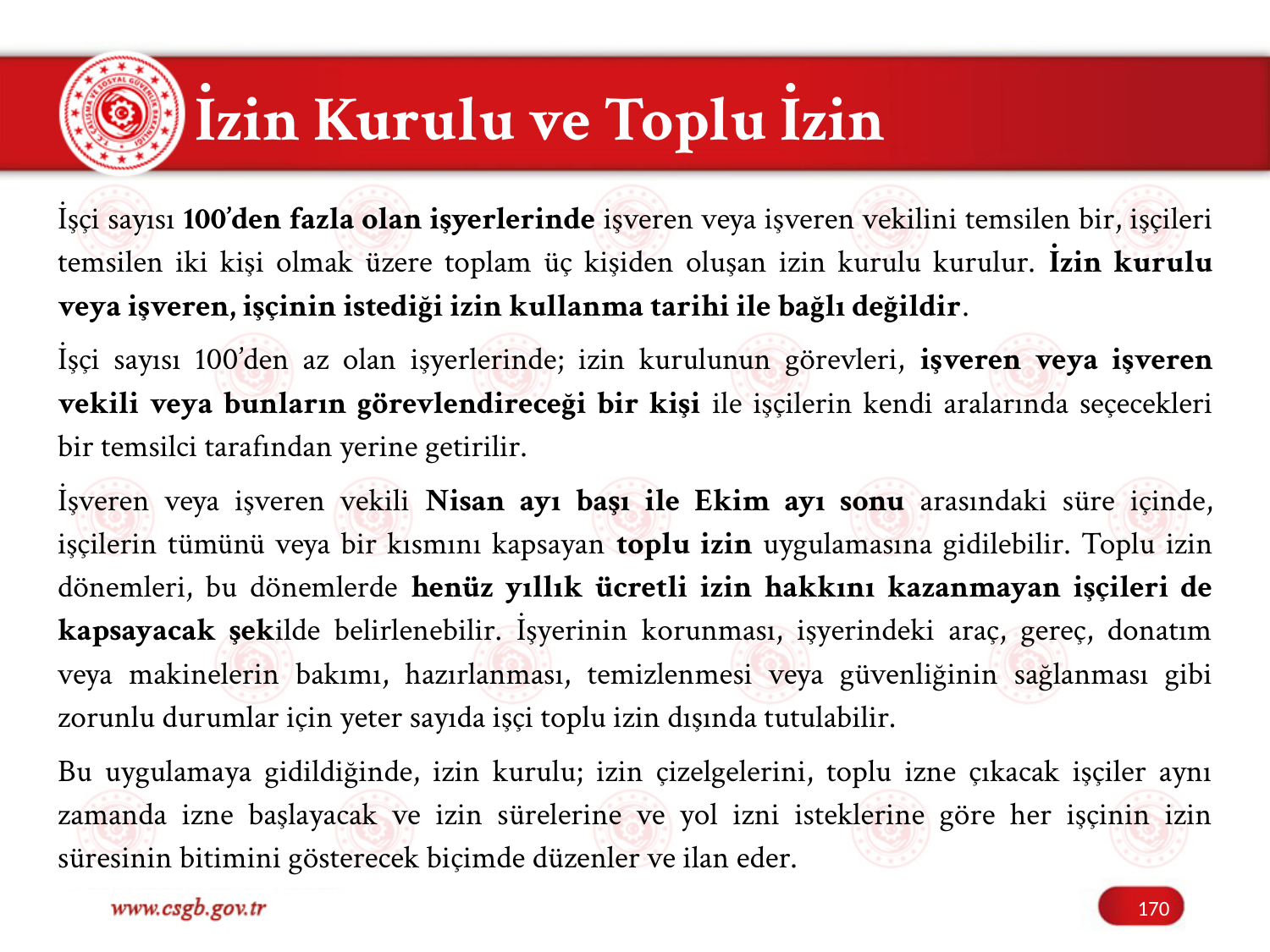

# İzin Kurulu ve Toplu İzin
İşçi sayısı 100’den fazla olan işyerlerinde işveren veya işveren vekilini temsilen bir, işçileri temsilen iki kişi olmak üzere toplam üç kişiden oluşan izin kurulu kurulur. İzin kurulu veya işveren, işçinin istediği izin kullanma tarihi ile bağlı değildir.
İşçi sayısı 100’den az olan işyerlerinde; izin kurulunun görevleri, işveren veya işveren vekili veya bunların görevlendireceği bir kişi ile işçilerin kendi aralarında seçecekleri bir temsilci tarafından yerine getirilir.
İşveren veya işveren vekili Nisan ayı başı ile Ekim ayı sonu arasındaki süre içinde, işçilerin tümünü veya bir kısmını kapsayan toplu izin uygulamasına gidilebilir. Toplu izin dönemleri, bu dönemlerde henüz yıllık ücretli izin hakkını kazanmayan işçileri de kapsayacak şekilde belirlenebilir. İşyerinin korunması, işyerindeki araç, gereç, donatım veya makinelerin bakımı, hazırlanması, temizlenmesi veya güvenliğinin sağlanması gibi zorunlu durumlar için yeter sayıda işçi toplu izin dışında tutulabilir.
Bu uygulamaya gidildiğinde, izin kurulu; izin çizelgelerini, toplu izne çıkacak işçiler aynı zamanda izne başlayacak ve izin sürelerine ve yol izni isteklerine göre her işçinin izin süresinin bitimini gösterecek biçimde düzenler ve ilan eder.

170